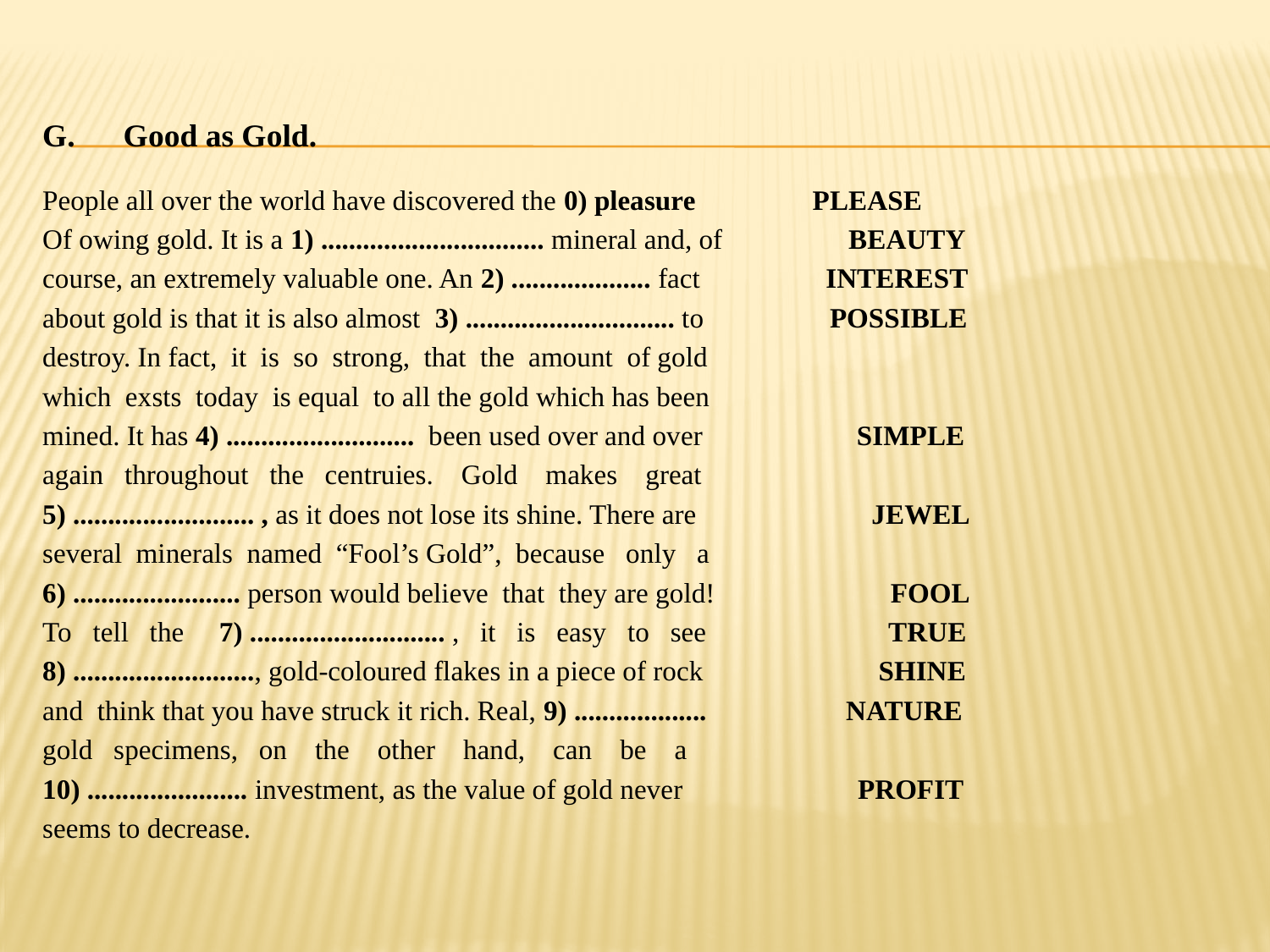

G.      Good as Gold.

People all over the world have discovered the 0) pleasure          	    PLEASE
Of owing gold. It is a 1) ................................ mineral and, of                  BEAUTY
course, an extremely valuable one. An 2) .................... fact                  INTEREST
about gold is that it is also almost  3) .............................. to                  POSSIBLE
destroy. In fact,  it  is  so  strong,  that  the  amount  of gold
which  exsts  today  is equal  to all the gold which has been
mined. It has 4) ...........................  been used over and over                      SIMPLE
again   throughout   the   centruies.    Gold    makes    great
5) .......................... , as it does not lose its shine. There are                         JEWEL
several  minerals  named  “Fool’s Gold”,  because   only   a
6) ........................ person would believe  that  they are gold!                         FOOL
To   tell   the     7) ............................ ,   it   is   easy   to   see                          TRUE
8) .........................., gold-coloured flakes in a piece of rock                         SHINE
and  think that you have struck it rich. Real, 9) ...................                    NATURE
gold   specimens,   on    the    other    hand,    can    be    a
10) ....................... investment, as the value of gold never                         PROFIT
seems to decrease.